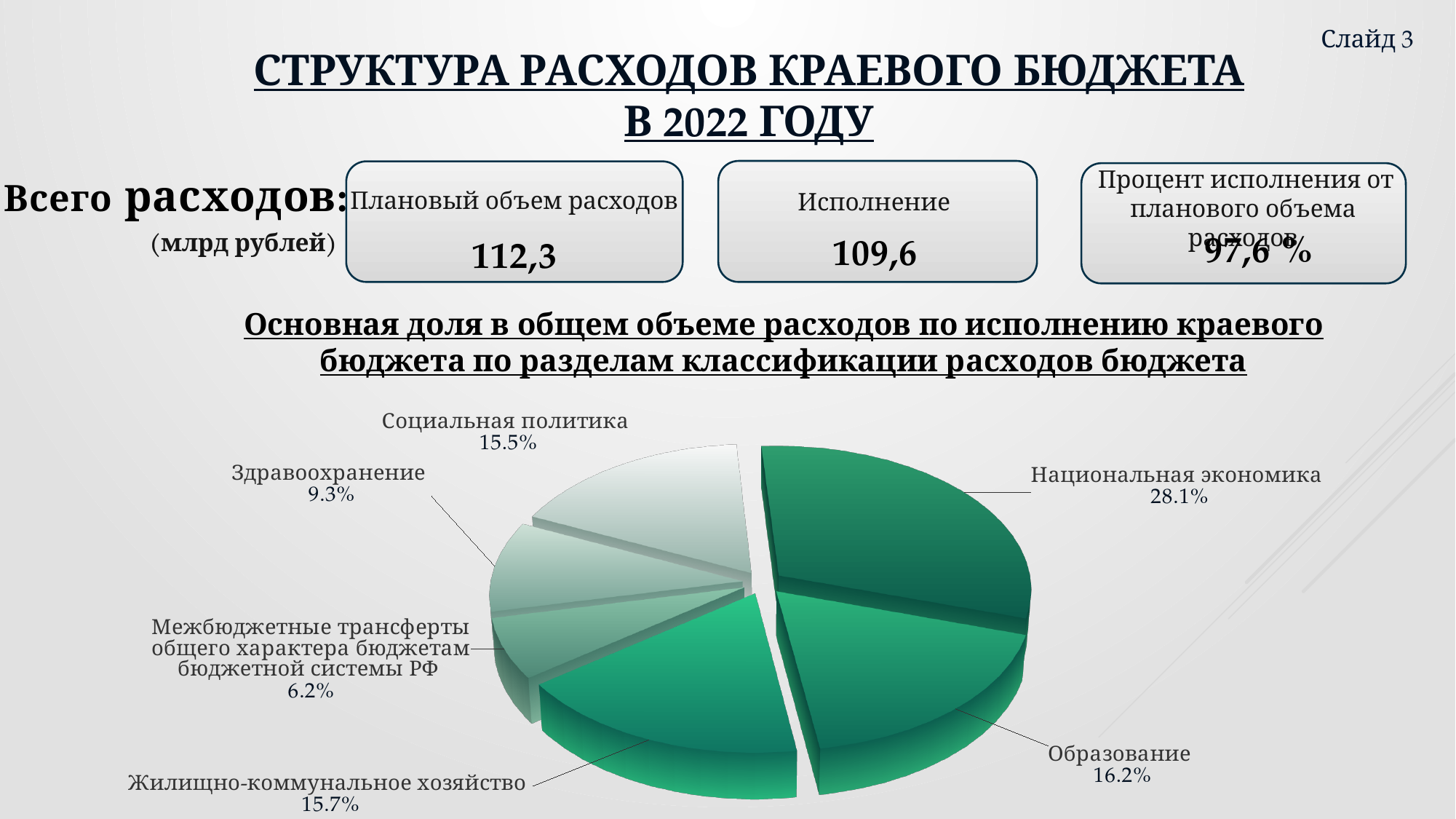

# Структура расходов краевого бюджета в 2022 году
Слайд 3
 Процент исполнения от планового объема расходов

Всего расходов:

Плановый объем расходов
Исполнение
97,6 %
(млрд рублей)
109,6
112,3
Основная доля в общем объеме расходов по исполнению краевого бюджета по разделам классификации расходов бюджета

[unsupported chart]